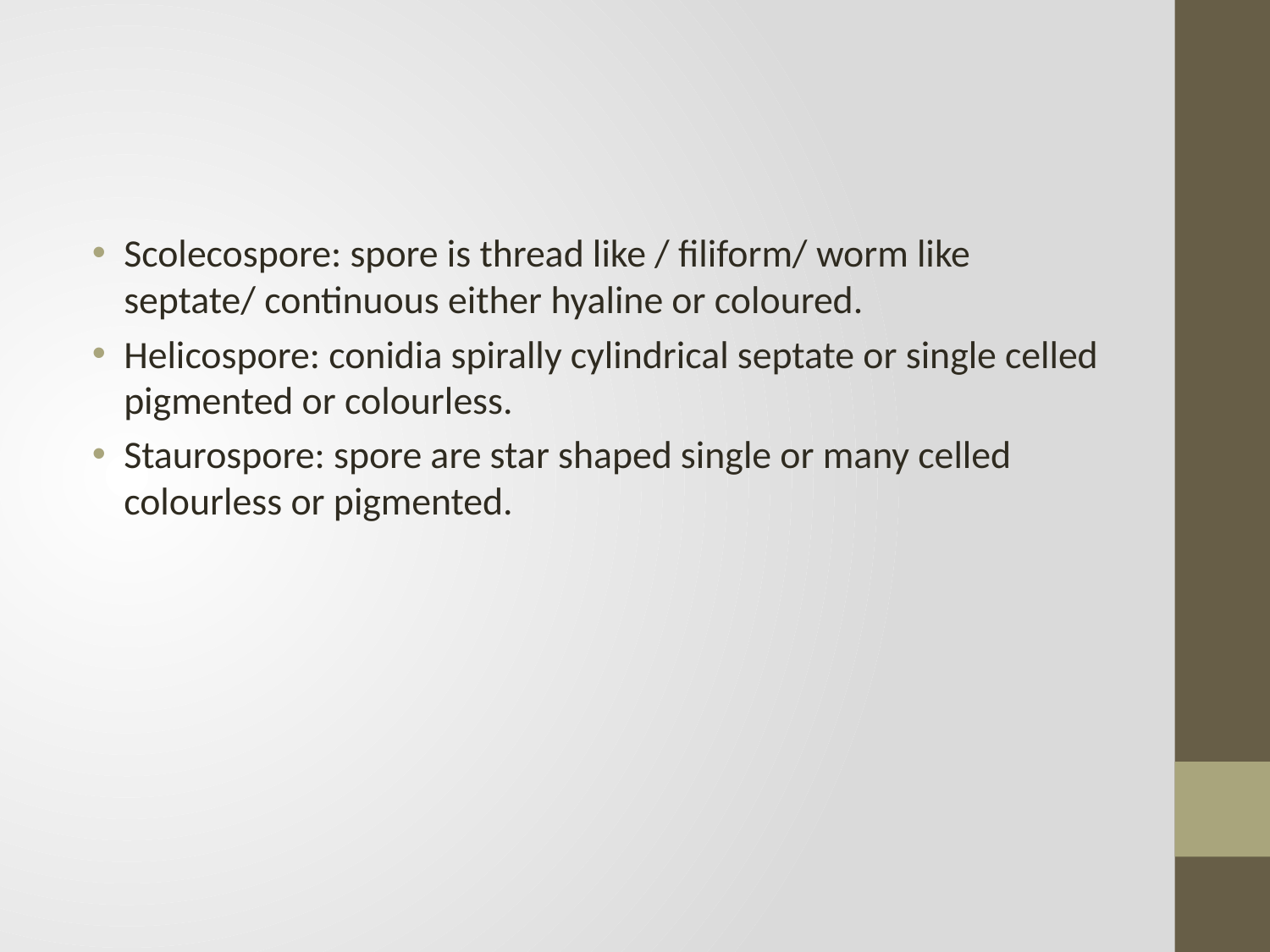

#
Scolecospore: spore is thread like / filiform/ worm like septate/ continuous either hyaline or coloured.
Helicospore: conidia spirally cylindrical septate or single celled pigmented or colourless.
Staurospore: spore are star shaped single or many celled colourless or pigmented.